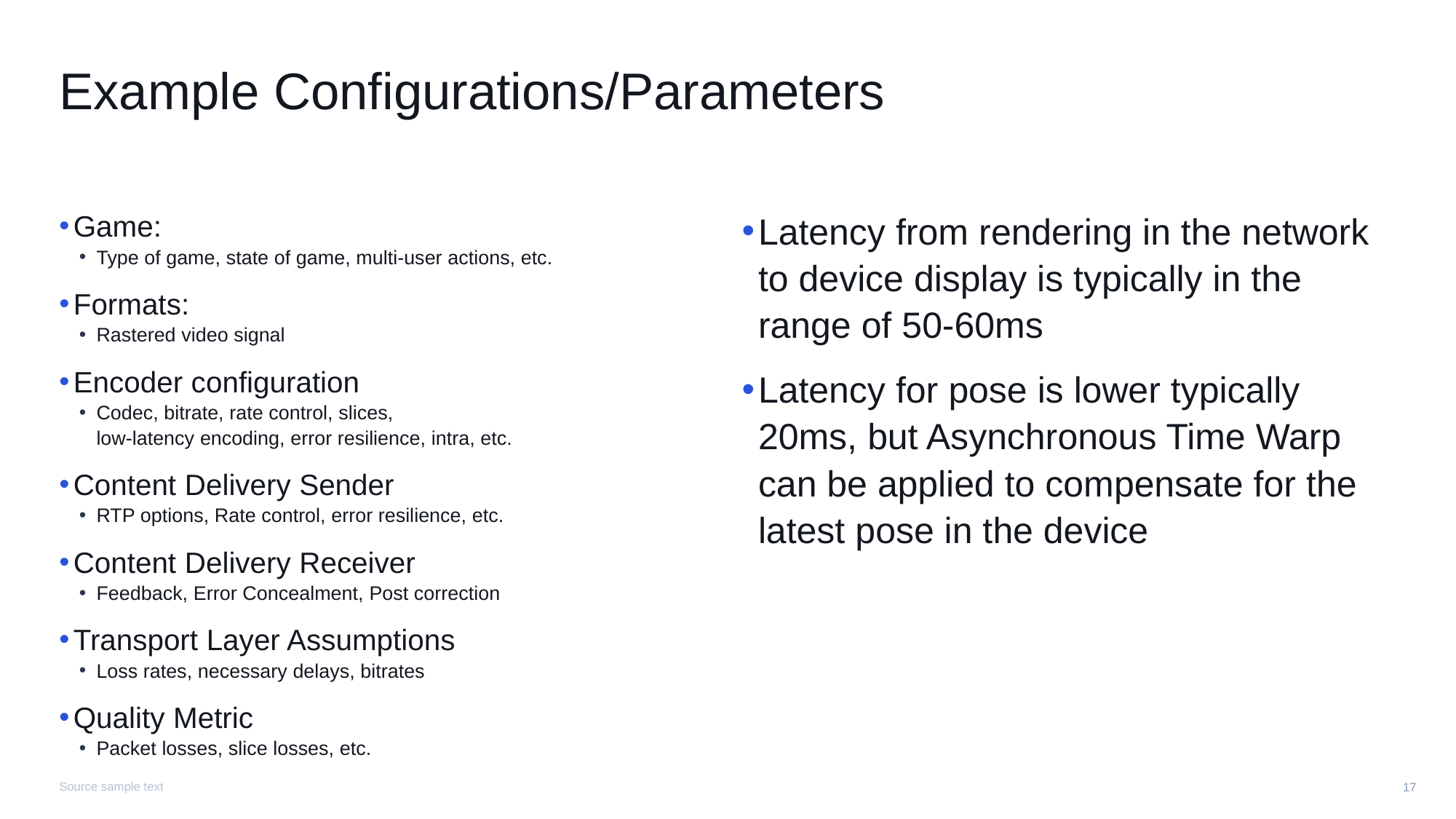

# Example Configurations/Parameters

Game:
Type of game, state of game, multi-user actions, etc.
Formats:
Rastered video signal
Encoder configuration
Codec, bitrate, rate control, slices,
low-latency encoding, error resilience, intra, etc.
Content Delivery Sender
RTP options, Rate control, error resilience, etc.
Content Delivery Receiver
Feedback, Error Concealment, Post correction
Transport Layer Assumptions
Loss rates, necessary delays, bitrates
Quality Metric
Packet losses, slice losses, etc.
Latency from rendering in the network to device display is typically in the range of 50-60ms
Latency for pose is lower typically 20ms, but Asynchronous Time Warp can be applied to compensate for the latest pose in the device

Source sample text